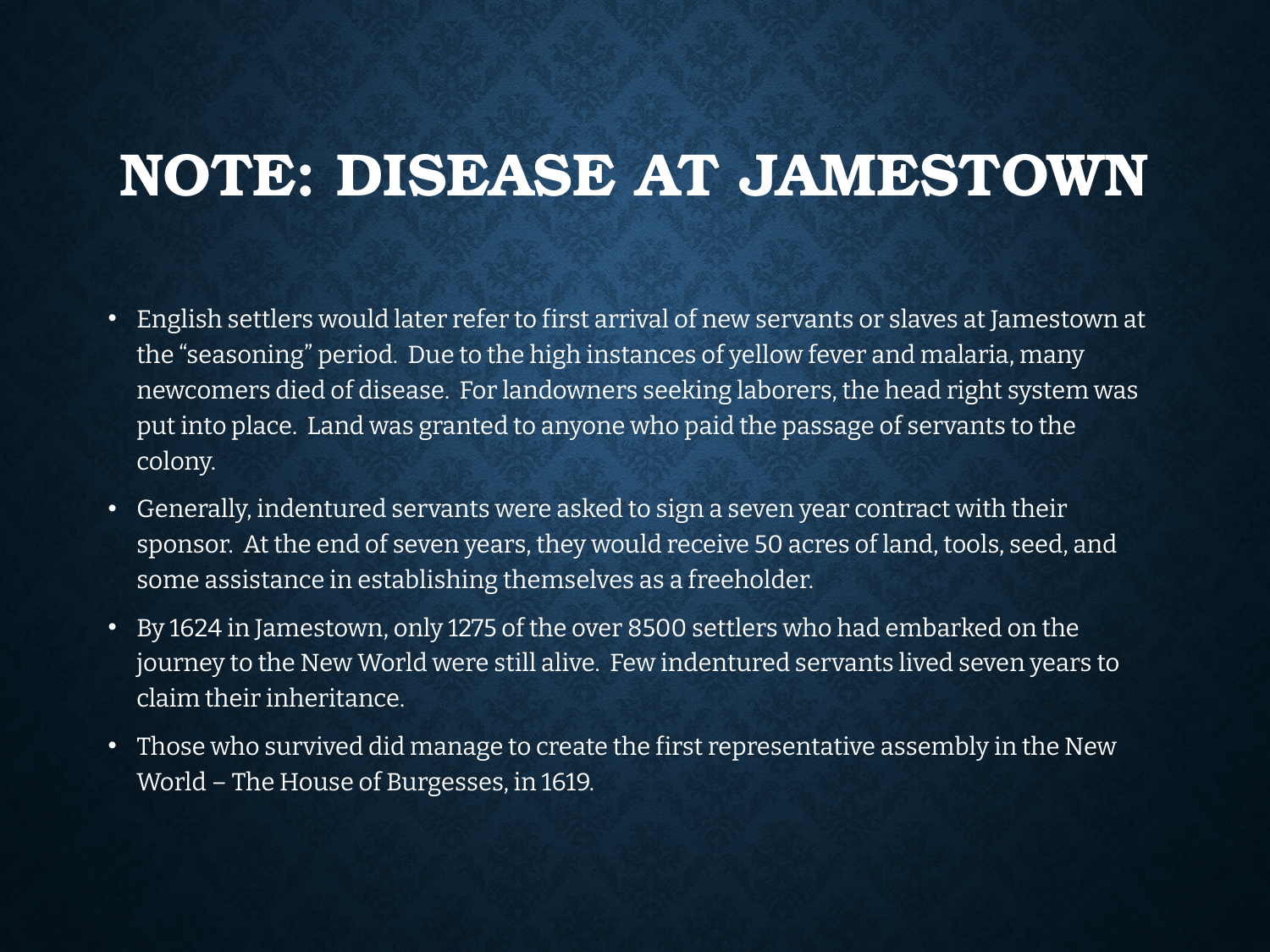

# NOTE: Disease at Jamestown
English settlers would later refer to first arrival of new servants or slaves at Jamestown at the “seasoning” period.  Due to the high instances of yellow fever and malaria, many newcomers died of disease.  For landowners seeking laborers, the head right system was put into place.  Land was granted to anyone who paid the passage of servants to the colony.
Generally, indentured servants were asked to sign a seven year contract with their sponsor.  At the end of seven years, they would receive 50 acres of land, tools, seed, and some assistance in establishing themselves as a freeholder.
By 1624 in Jamestown, only 1275 of the over 8500 settlers who had embarked on the journey to the New World were still alive.  Few indentured servants lived seven years to claim their inheritance.
Those who survived did manage to create the first representative assembly in the New World – The House of Burgesses, in 1619.